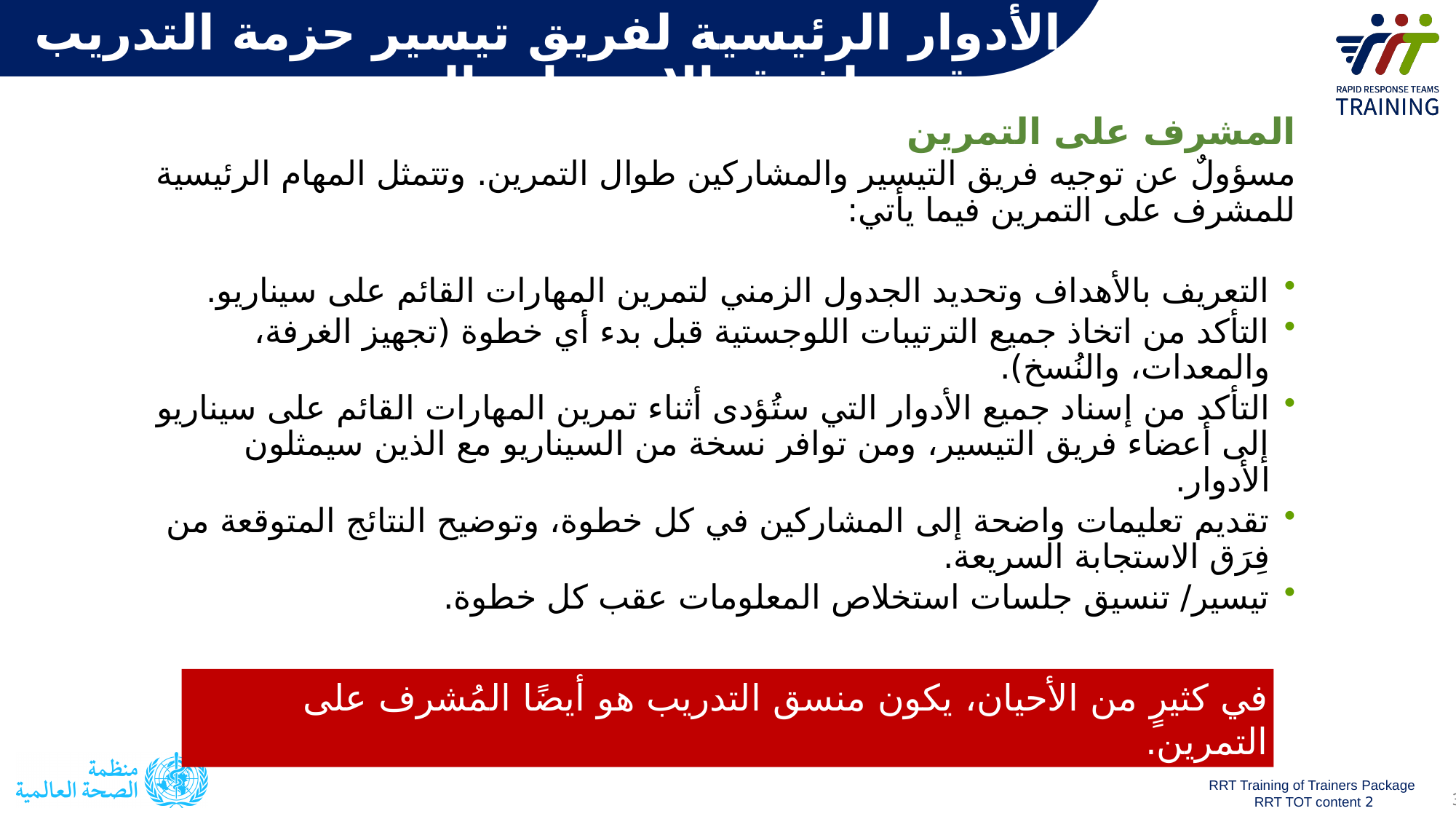

الأدوار الرئيسية لفريق تيسير حزمة التدريب المتقدم لفِرَق الاستجابة السريعة
المشرف على التمرين
مسؤولٌ عن توجيه فريق التيسير والمشاركين طوال التمرين. وتتمثل المهام الرئيسية للمشرف على التمرين فيما يأتي:

التعريف بالأهداف وتحديد الجدول الزمني لتمرين المهارات القائم على سيناريو.
التأكد من اتخاذ جميع الترتيبات اللوجستية قبل بدء أي خطوة (تجهيز الغرفة، والمعدات، والنُسخ).
التأكد من إسناد جميع الأدوار التي ستُؤدى أثناء تمرين المهارات القائم على سيناريو إلى أعضاء فريق التيسير، ومن توافر نسخة من السيناريو مع الذين سيمثلون الأدوار.
تقديم تعليمات واضحة إلى المشاركين في كل خطوة، وتوضيح النتائج المتوقعة من فِرَق الاستجابة السريعة.
تيسير/ تنسيق جلسات استخلاص المعلومات عقب كل خطوة.

في كثيرٍ من الأحيان، يكون منسق التدريب هو أيضًا المُشرف على التمرين.